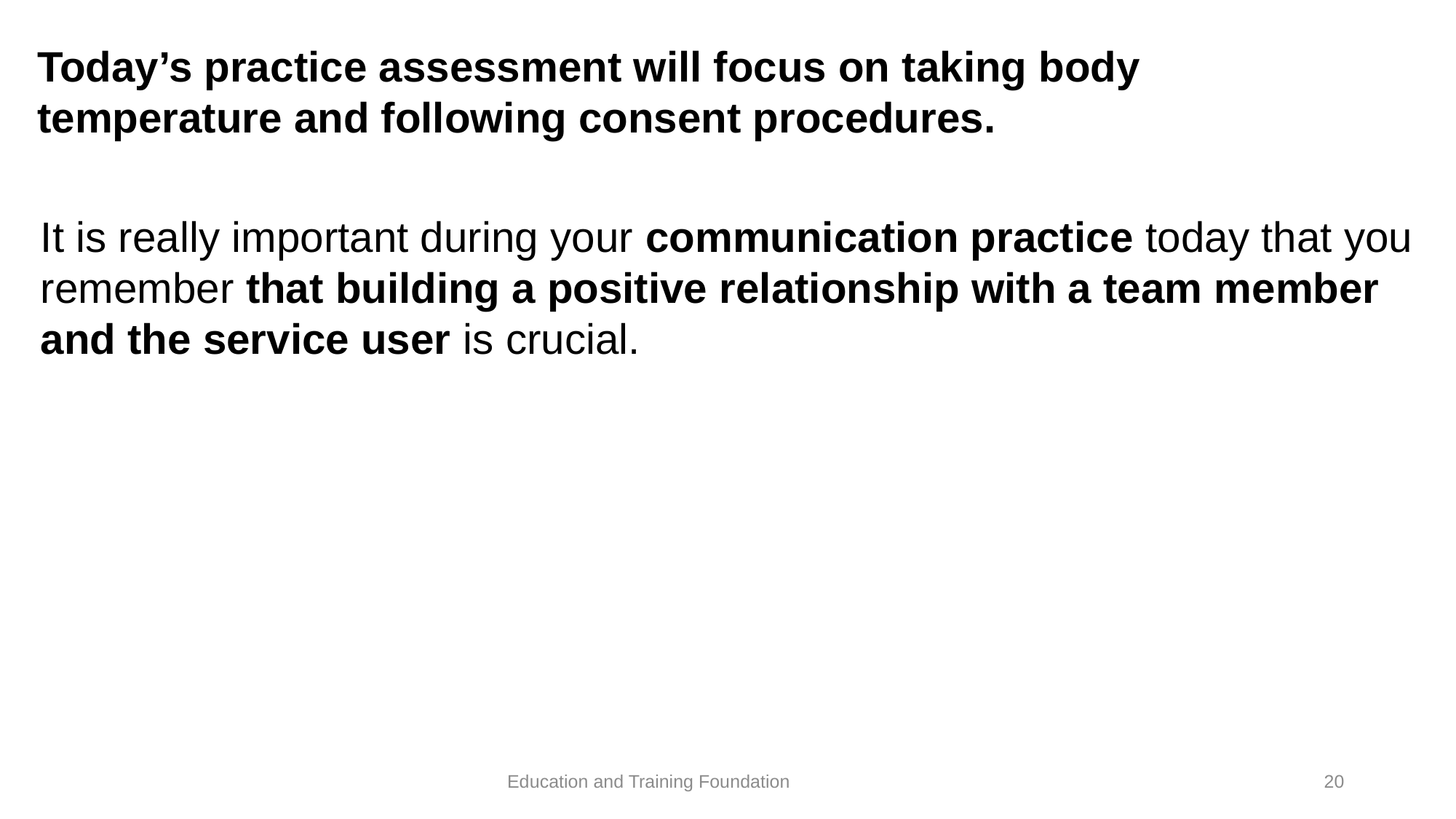

# Today’s practice assessment will focus on taking body temperature and following consent procedures.

It is really important during your communication practice today that you remember that building a positive relationship with a team member and the service user is crucial.

20
Education and Training Foundation